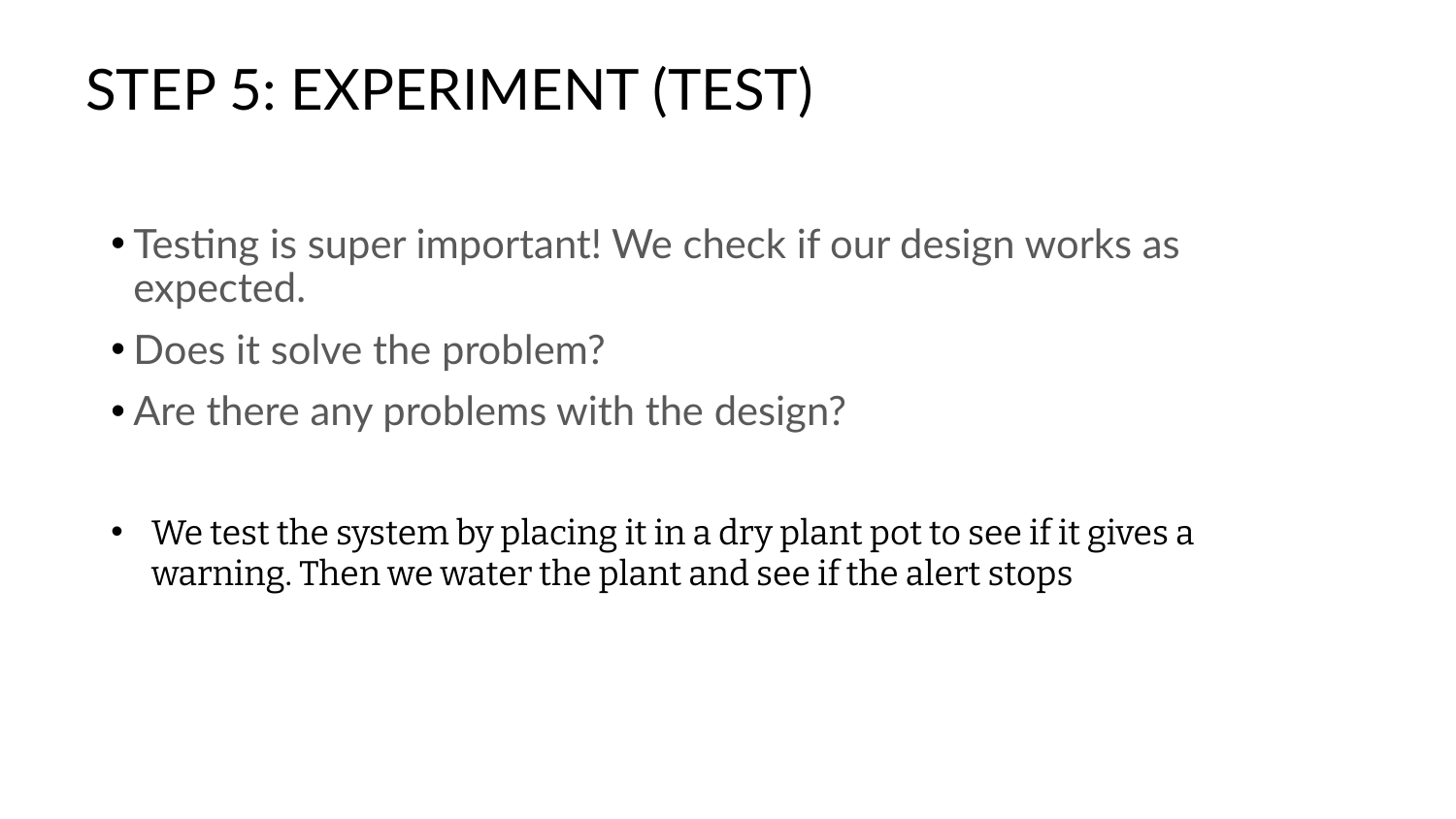

# STEP 5: EXPERIMENT (TEST)
Testing is super important! We check if our design works as expected.
Does it solve the problem?
Are there any problems with the design?
We test the system by placing it in a dry plant pot to see if it gives a warning. Then we water the plant and see if the alert stops